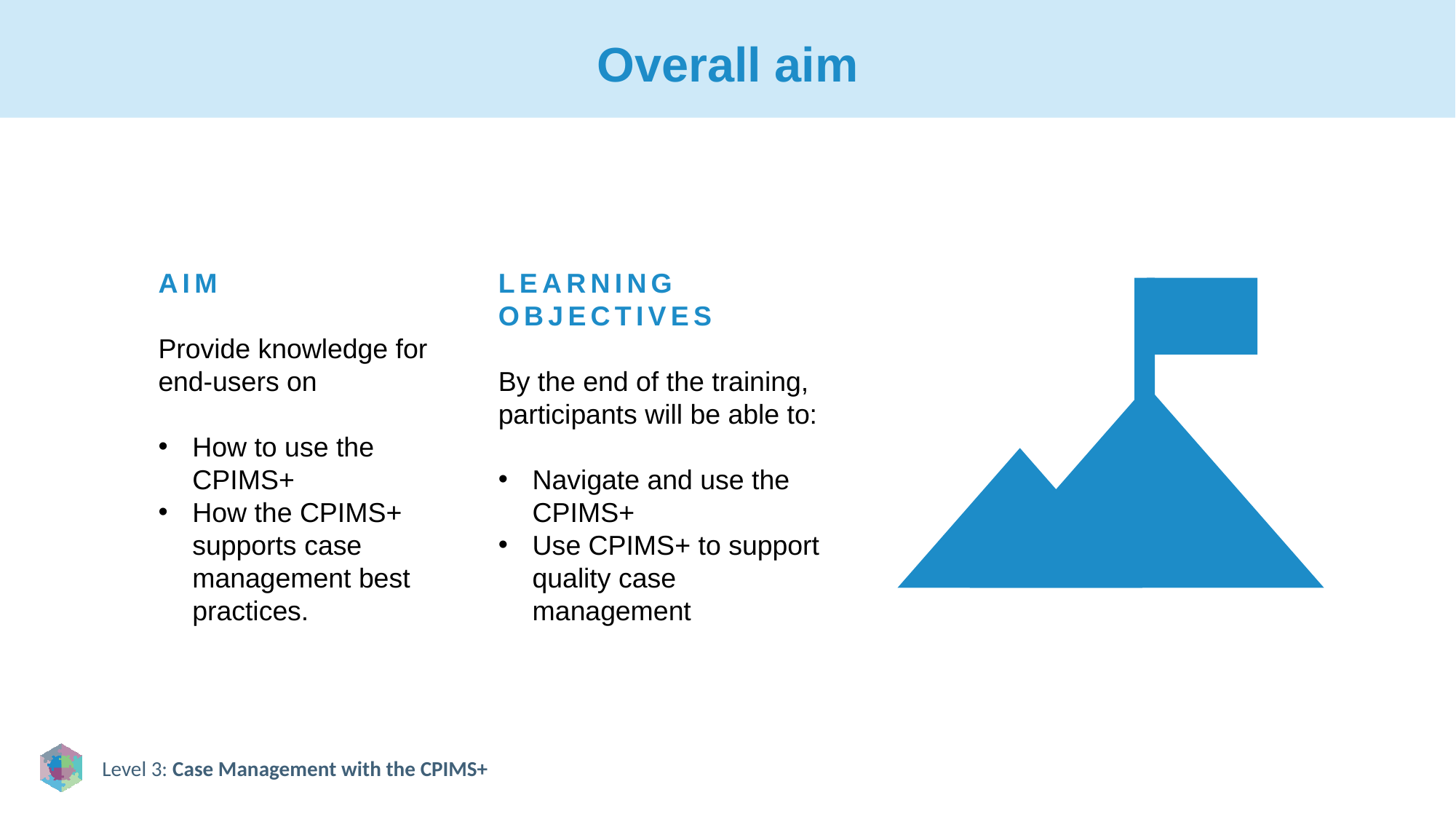

# Overall aim
AIM

Provide knowledge for end-users on

How to use the CPIMS+
How the CPIMS+ supports case management best practices.
LEARNING OBJECTIVES

By the end of the training, participants will be able to:

Navigate and use the CPIMS+
Use CPIMS+ to support quality case management